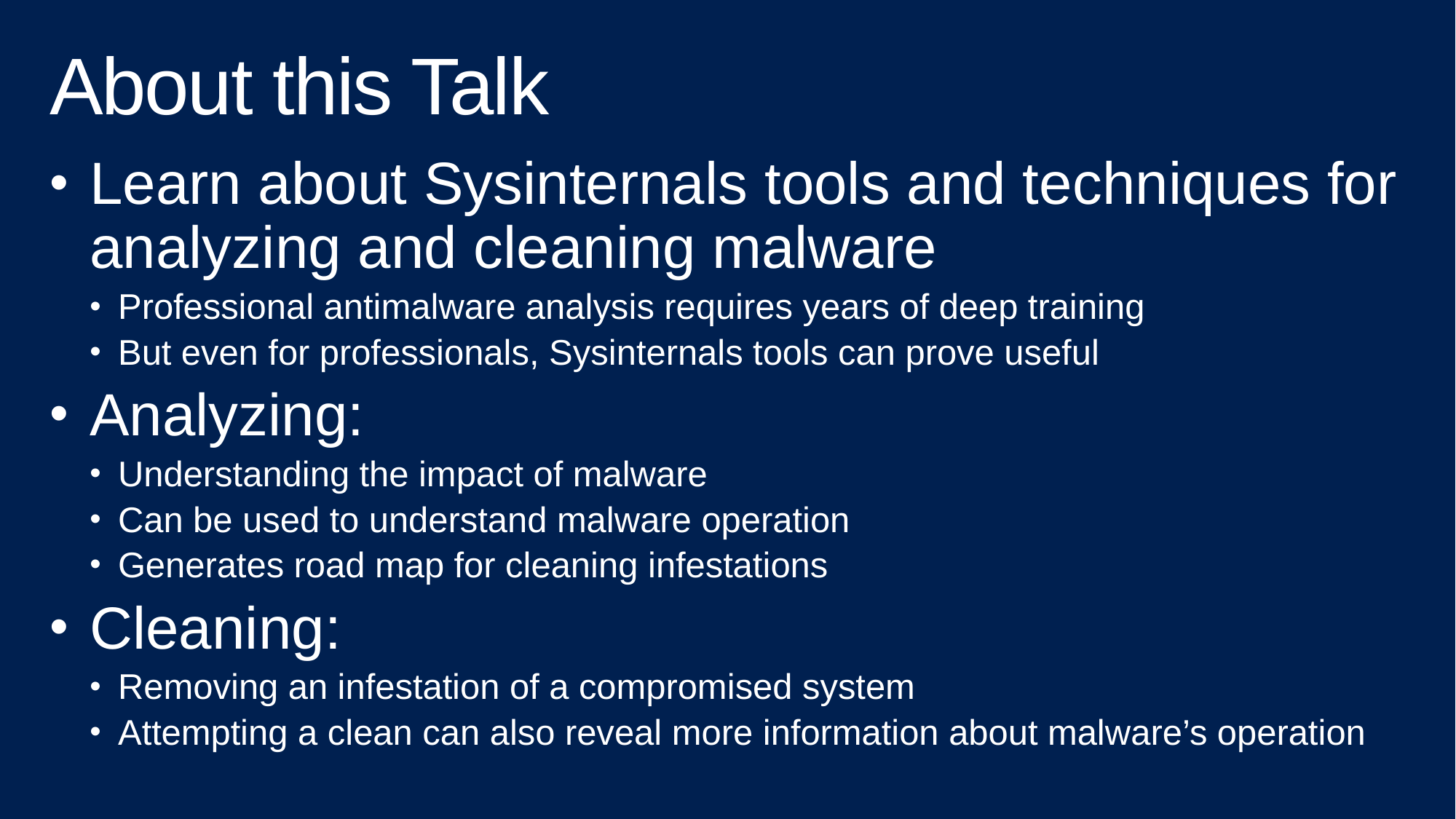

# About this Talk
Learn about Sysinternals tools and techniques for analyzing and cleaning malware
Professional antimalware analysis requires years of deep training
But even for professionals, Sysinternals tools can prove useful
Analyzing:
Understanding the impact of malware
Can be used to understand malware operation
Generates road map for cleaning infestations
Cleaning:
Removing an infestation of a compromised system
Attempting a clean can also reveal more information about malware’s operation